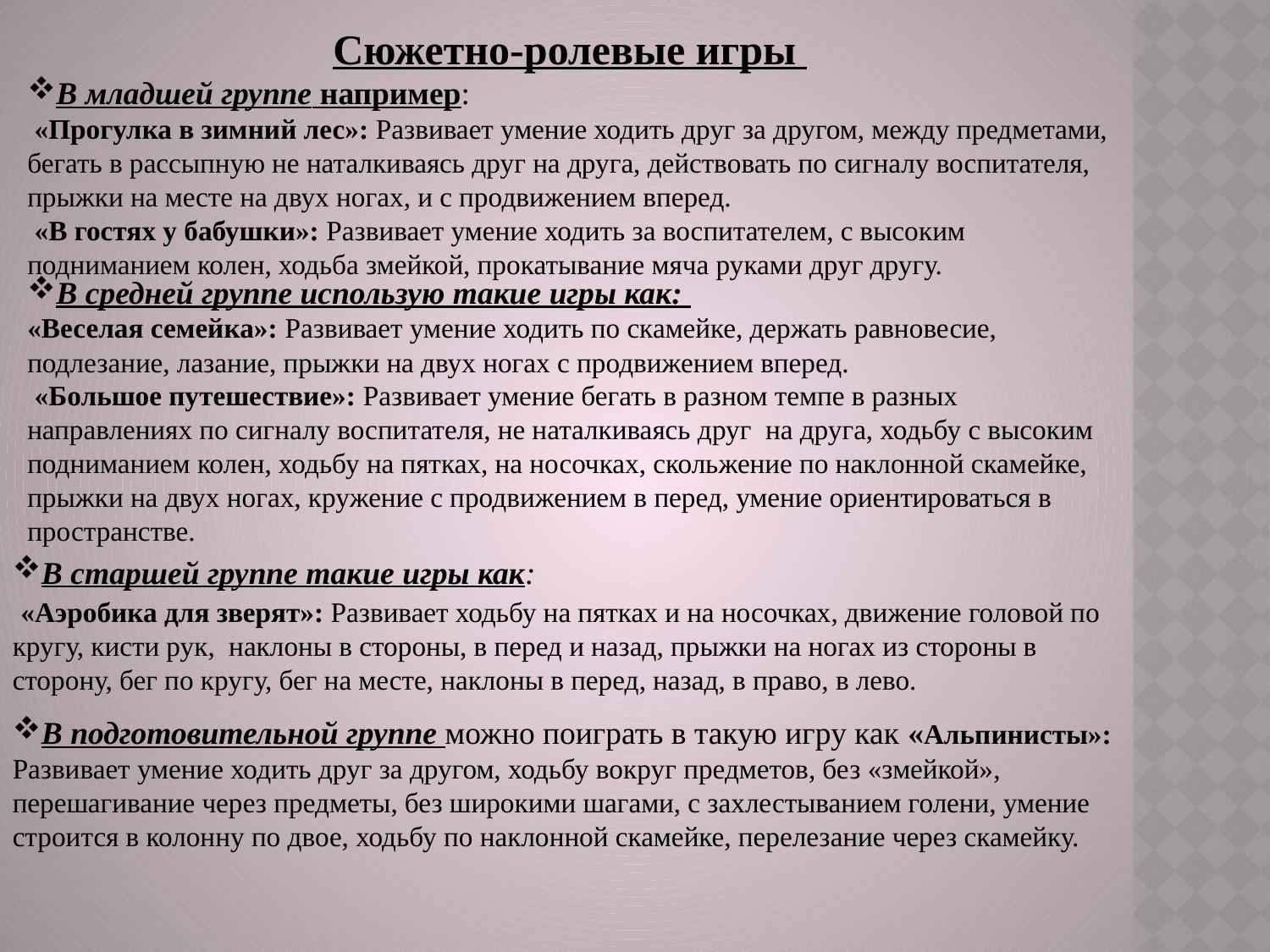

Сюжетно-ролевые игры
В младшей группе например:
 «Прогулка в зимний лес»: Развивает умение ходить друг за другом, между предметами, бегать в рассыпную не наталкиваясь друг на друга, действовать по сигналу воспитателя, прыжки на месте на двух ногах, и с продвижением вперед.
 «В гостях у бабушки»: Развивает умение ходить за воспитателем, с высоким подниманием колен, ходьба змейкой, прокатывание мяча руками друг другу.

В средней группе использую такие игры как:
«Веселая семейка»: Развивает умение ходить по скамейке, держать равновесие, подлезание, лазание, прыжки на двух ногах с продвижением вперед.
 «Большое путешествие»: Развивает умение бегать в разном темпе в разных направлениях по сигналу воспитателя, не наталкиваясь друг  на друга, ходьбу с высоким подниманием колен, ходьбу на пятках, на носочках, скольжение по наклонной скамейке, прыжки на двух ногах, кружение с продвижением в перед, умение ориентироваться в пространстве.

В старшей группе такие игры как:
 «Аэробика для зверят»: Развивает ходьбу на пятках и на носочках, движение головой по кругу, кисти рук,  наклоны в стороны, в перед и назад, прыжки на ногах из стороны в сторону, бег по кругу, бег на месте, наклоны в перед, назад, в право, в лево.

В подготовительной группе можно поиграть в такую игру как «Альпинисты»: Развивает умение ходить друг за другом, ходьбу вокруг предметов, без «змейкой», перешагивание через предметы, без широкими шагами, с захлестыванием голени, умение строится в колонну по двое, ходьбу по наклонной скамейке, перелезание через скамейку.